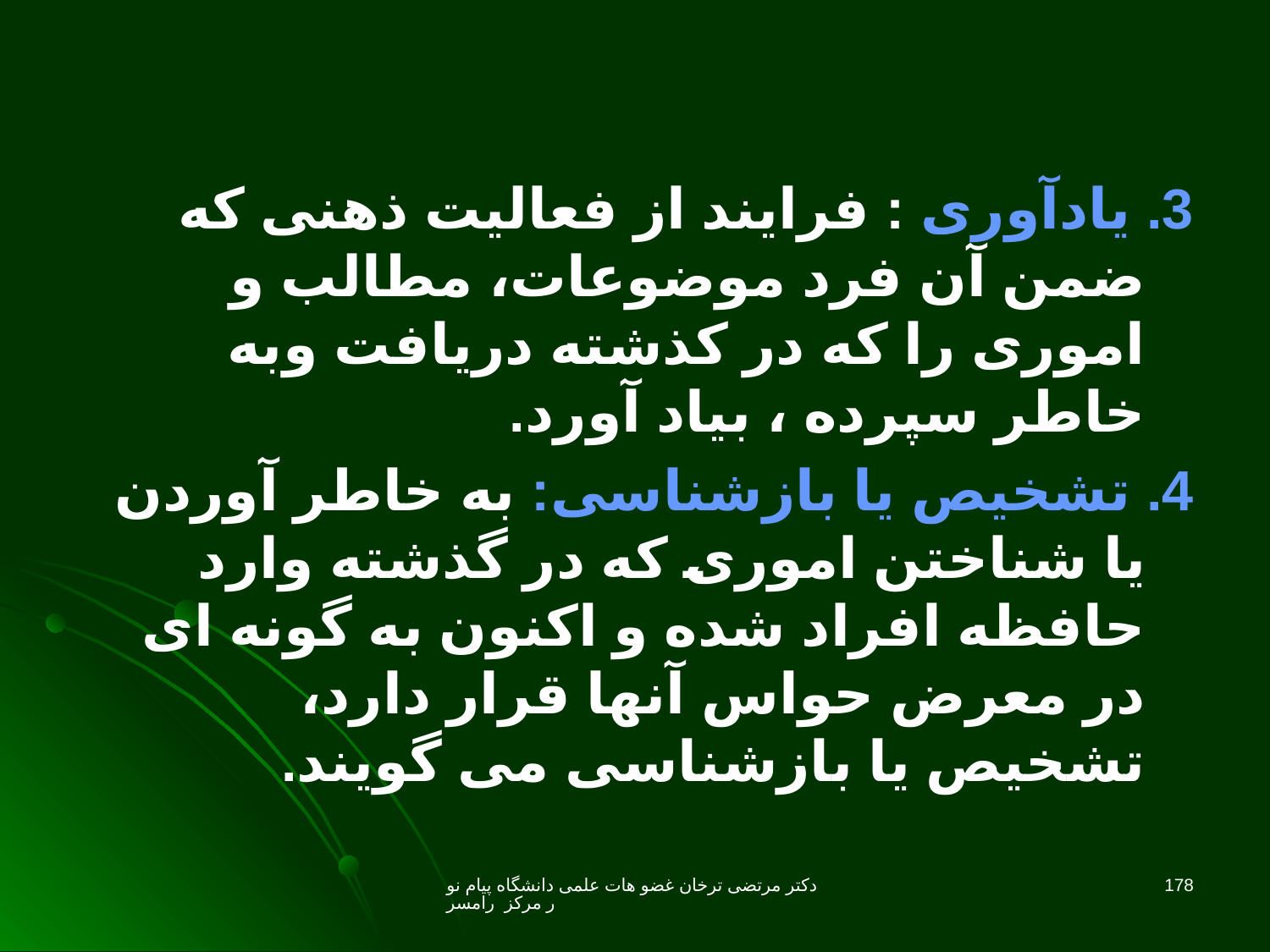

3. یادآوری : فرایند از فعالیت ذهنی که ضمن آن فرد موضوعات، مطالب و اموری را که در کذشته دریافت وبه خاطر سپرده ، بیاد آورد.
4. تشخیص یا بازشناسی: به خاطر آوردن یا شناختن اموری که در گذشته وارد حافظه افراد شده و اکنون به گونه ای در معرض حواس آنها قرار دارد، تشخیص یا بازشناسی می گویند.
دکتر مرتضی ترخان غضو هات علمی دانشگاه پیام نور مرکز رامسر
178